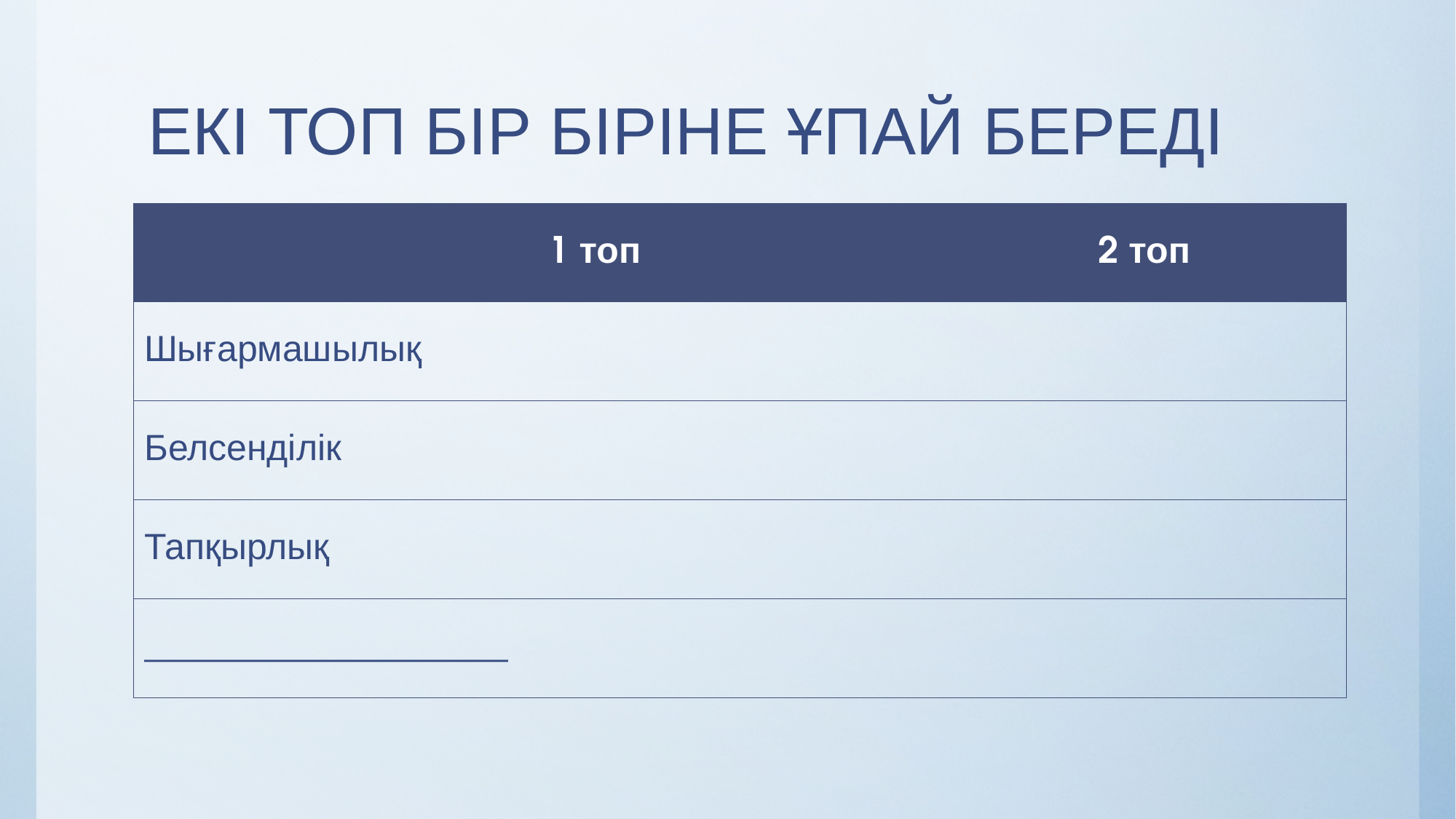

# ЕКІ ТОП БІР БІРІНЕ ҰПАЙ БЕРЕДІ
|  | 1 топ | 2 топ |
| --- | --- | --- |
| Шығармашылық |  |  |
| Белсенділік |  |  |
| Тапқырлық |  |  |
| \_\_\_\_\_\_\_\_\_\_\_\_\_\_\_\_\_\_\_\_ |  |  |